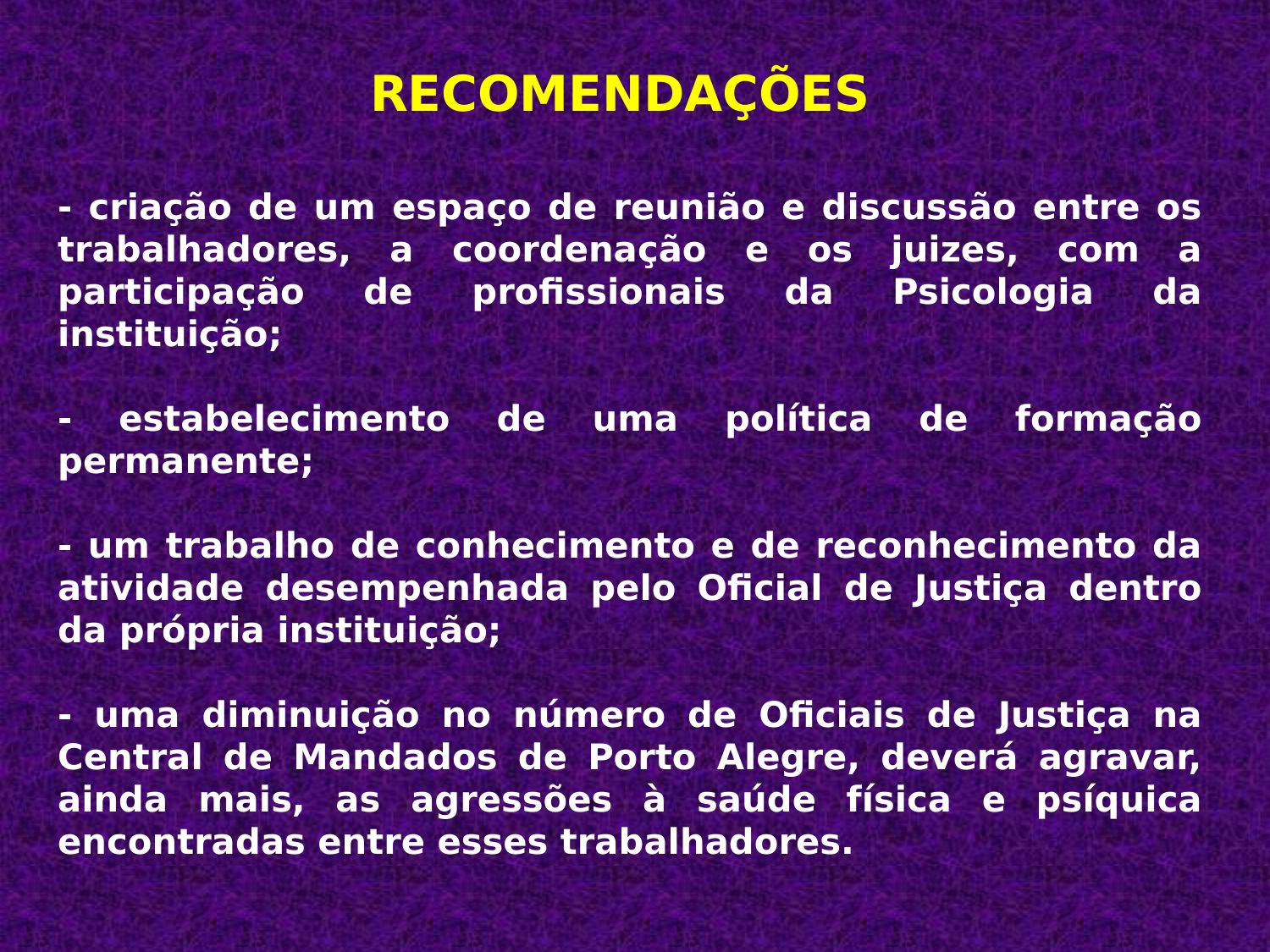

RECOMENDAÇÕES
- criação de um espaço de reunião e discussão entre os trabalhadores, a coordenação e os juizes, com a participação de profissionais da Psicologia da instituição;

- estabelecimento de uma política de formação permanente;

- um trabalho de conhecimento e de reconhecimento da atividade desempenhada pelo Oficial de Justiça dentro da própria instituição;

- uma diminuição no número de Oficiais de Justiça na Central de Mandados de Porto Alegre, deverá agravar, ainda mais, as agressões à saúde física e psíquica encontradas entre esses trabalhadores.